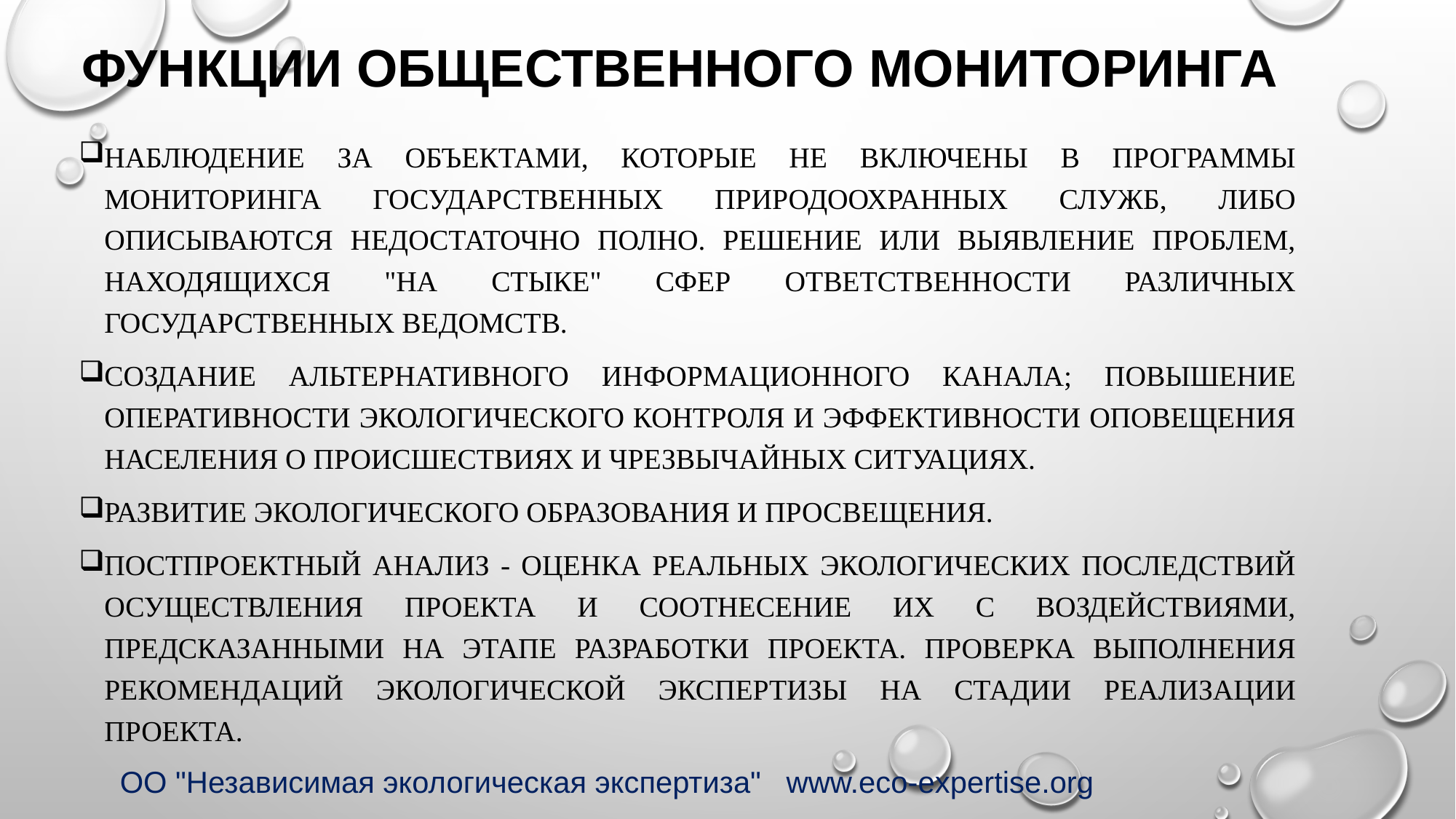

# Функции общественного мониторинга
Наблюдение за объектами, которые не включены в программы мониторинга государственных природоохранных служб, либо описываются недостаточно полно. Решение или выявление проблем, находящихся "на стыке" сфер ответственности различных государственных ведомств.
Создание альтернативного информационного канала; повышение оперативности экологического контроля и эффективности оповещения населения о происшествиях и чрезвычайных ситуациях.
Развитие экологического образования и просвещения.
Постпроектный анализ - оценка реальных экологических последствий осуществления проекта и соотнесение их с воздействиями, предсказанными на этапе разработки проекта. Проверка выполнения рекомендаций экологической экспертизы на стадии реализации проекта.

ОО "Независимая экологическая экспертиза"   www.eco-expertise.org